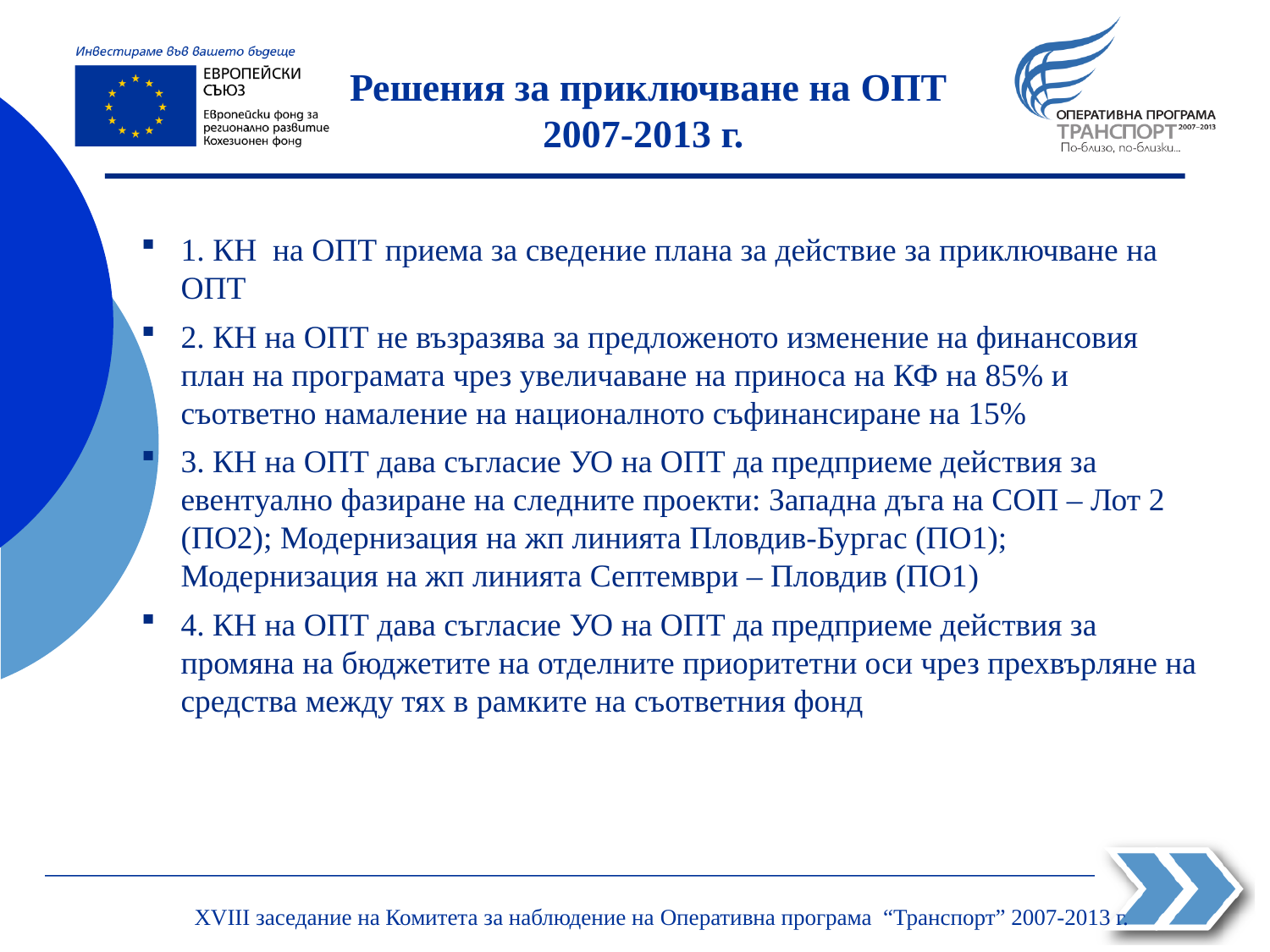

Решения за приключване на ОПТ 2007-2013 г.

1. КН  на ОПТ приема за сведение плана за действие за приключване на ОПТ
2. КН на ОПТ не възразява за предложеното изменение на финансовия план на програмата чрез увеличаване на приноса на КФ на 85% и съответно намаление на националното съфинансиране на 15%
3. КН на ОПТ дава съгласие УО на ОПТ да предприеме действия за евентуално фазиране на следните проекти: Западна дъга на СОП – Лот 2 (ПО2); Модернизация на жп линията Пловдив-Бургас (ПО1); Модернизация на жп линията Септември – Пловдив (ПО1)
4. КН на ОПТ дава съгласие УО на ОПТ да предприеме действия за промяна на бюджетите на отделните приоритетни оси чрез прехвърляне на средства между тях в рамките на съответния фонд

XVIII заседание на Комитета за наблюдение на Оперативна програма  “Транспорт” 2007-2013 г.